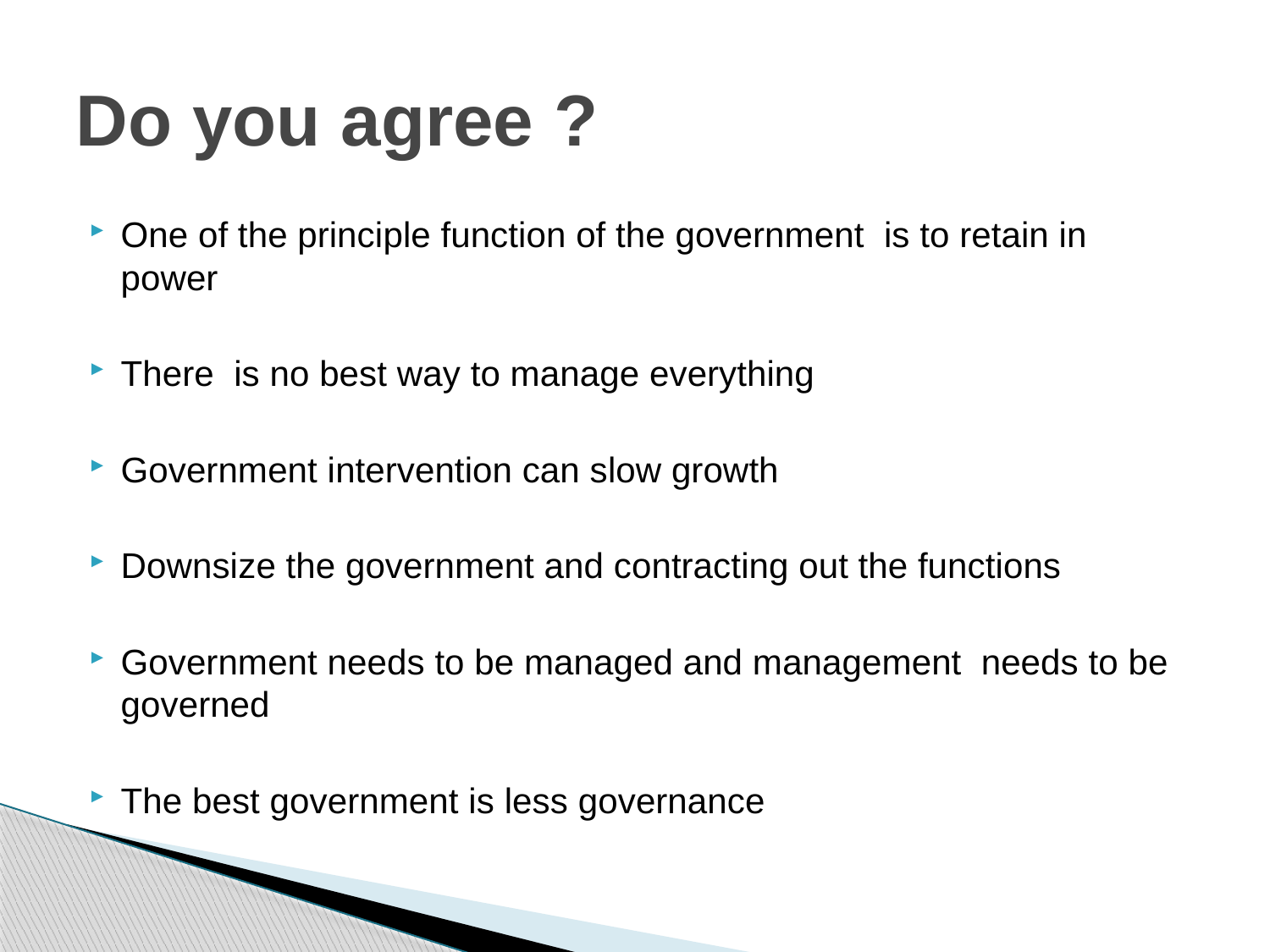

# Do you agree ?
One of the principle function of the government  is to retain in power

There  is no best way to manage everything

Government intervention can slow growth

Downsize the government and contracting out the functions

Government needs to be managed and management  needs to be governed

The best government is less governance